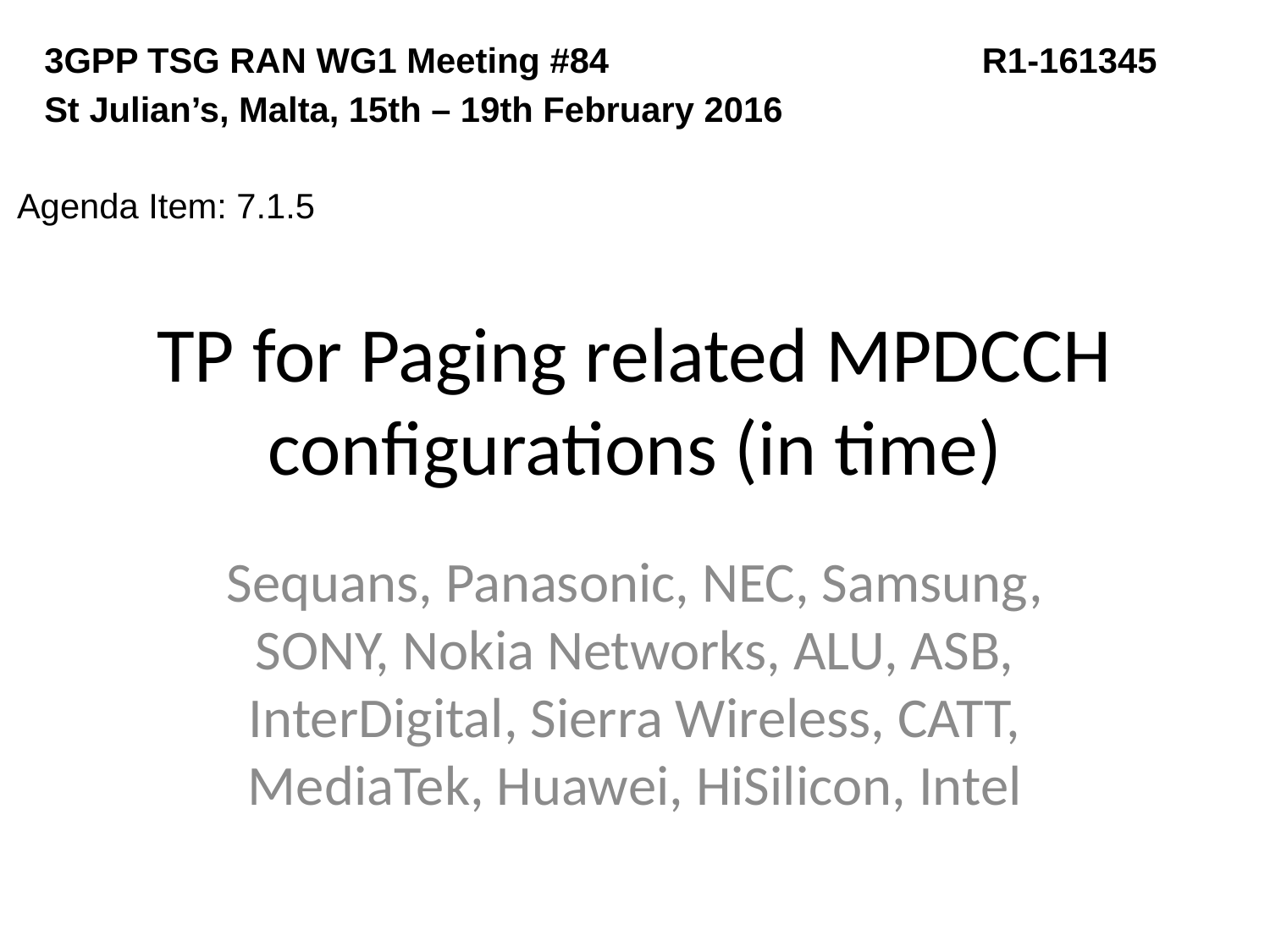

3GPP TSG RAN WG1 Meeting #84            		     R1-161345
St Julian’s, Malta, 15th – 19th February 2016
Agenda Item: 7.1.5
# TP for Paging related MPDCCH configurations (in time)
Sequans, Panasonic, NEC, Samsung, SONY, Nokia Networks, ALU, ASB, InterDigital, Sierra Wireless, CATT, MediaTek, Huawei, HiSilicon, Intel